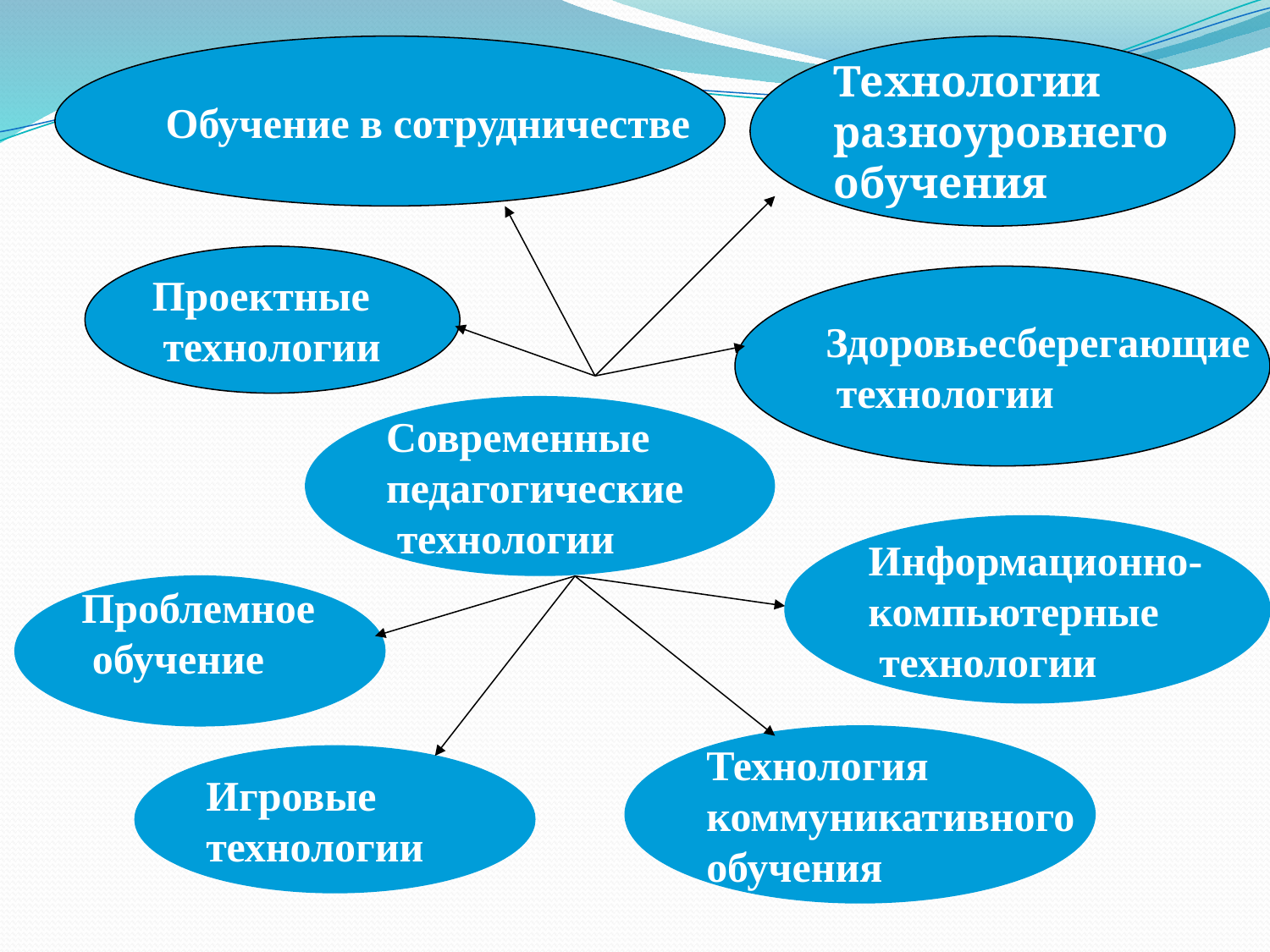

Обучение в сотрудничестве
Технологии
разноуровнего
обучения

Проектные
 технологии
Здоровьесберегающие
 технологии

Современные
педагогические
 технологии
Информационно-
компьютерные
 технологии
Проблемное
 обучение

Технология
коммуникативного
обучения

Игровые
технологии